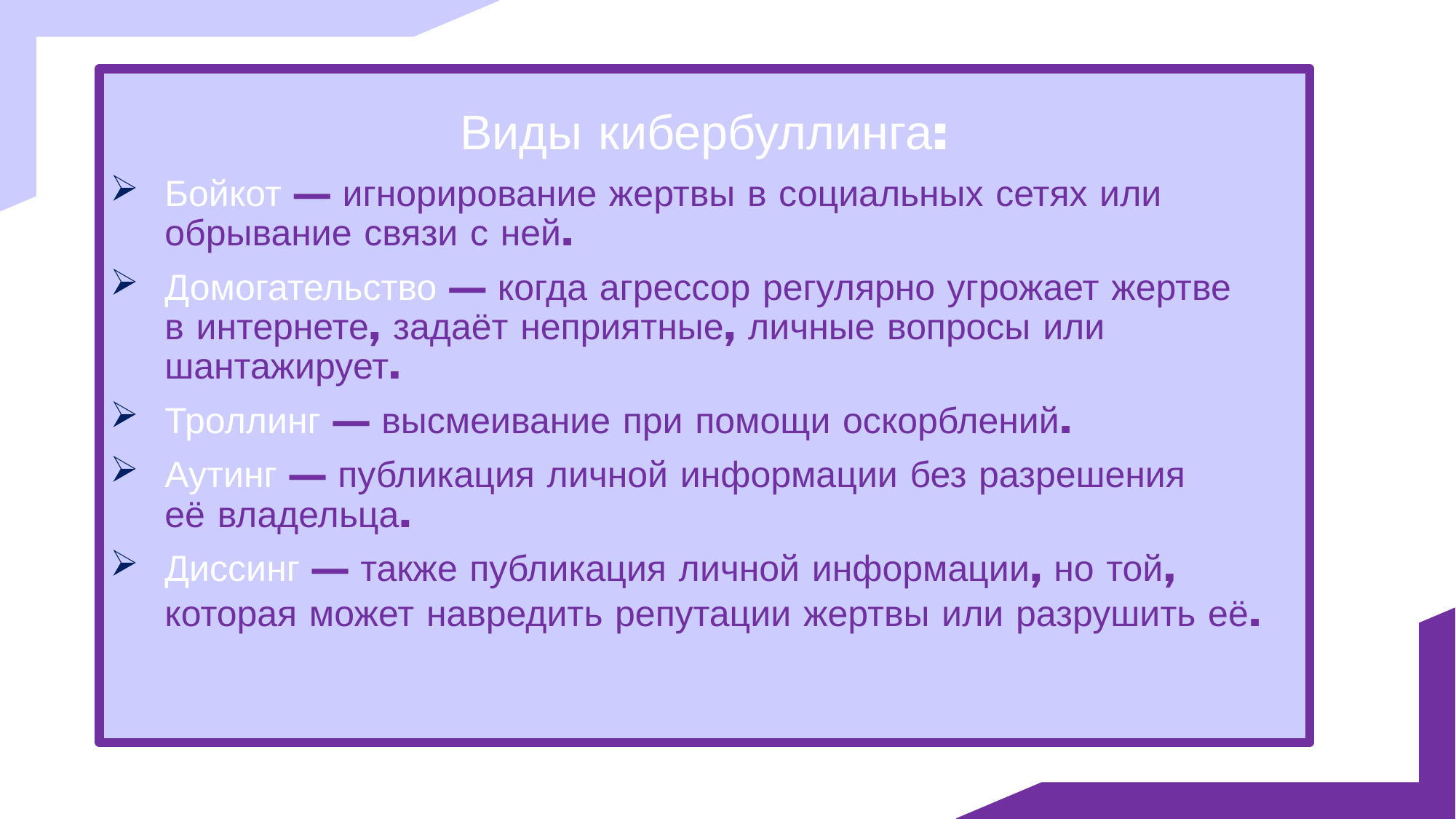

Виды кибербуллинга:
Бойкот — игнорирование жертвы в социальных сетях или обрывание связи с ней.
Домогательство — когда агрессор регулярно угрожает жертве в интернете, задаёт неприятные, личные вопросы или шантажирует.
Троллинг — высмеивание при помощи оскорблений.
Аутинг — публикация личной информации без разрешения её владельца.
Диссинг — также публикация личной информации, но той, которая может навредить репутации жертвы или разрушить её.